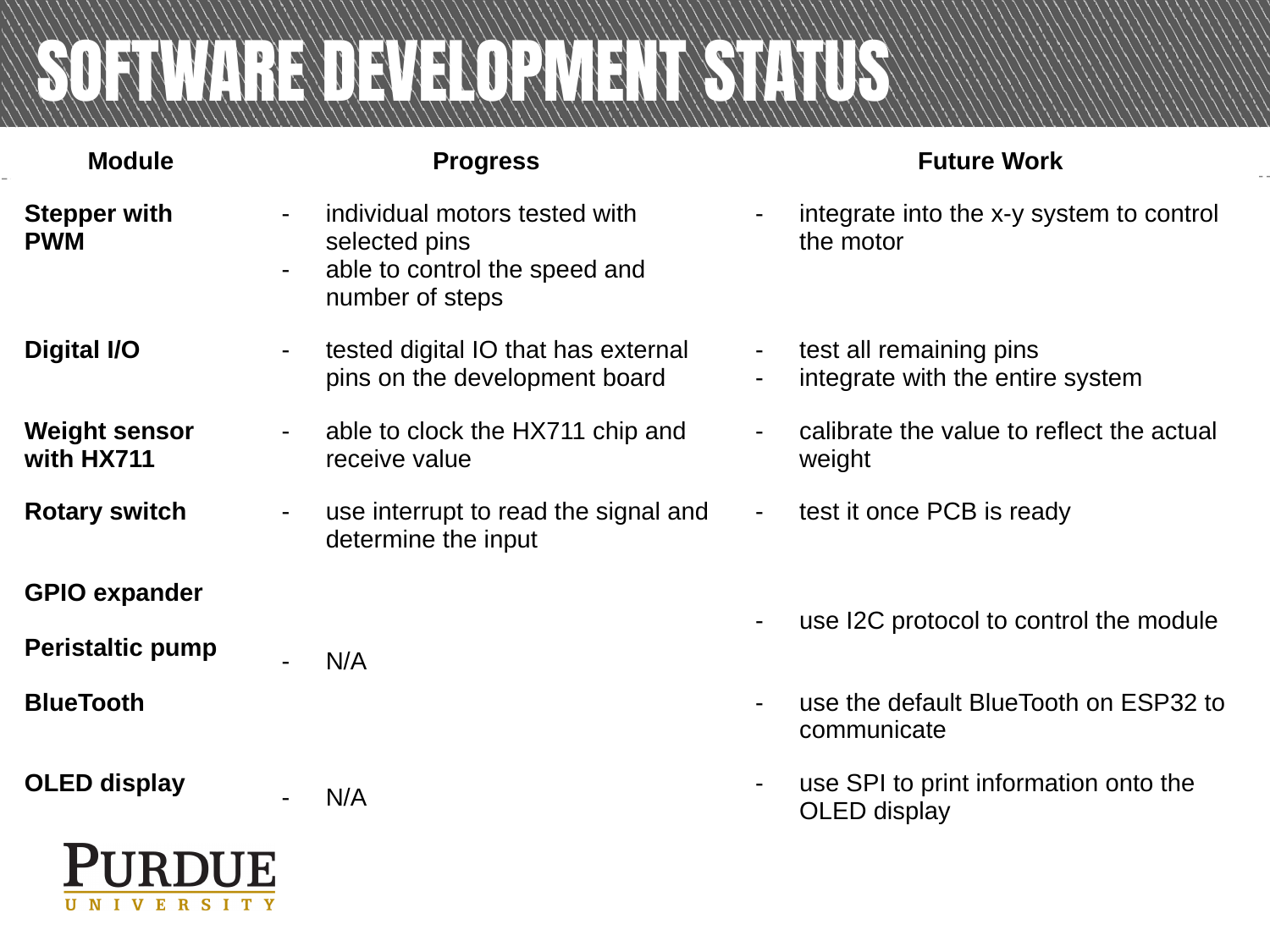

# SOFTWARE DEVELOPMENT STATUS
| Module | Progress | Future Work |
| --- | --- | --- |
| Stepper with PWM | individual motors tested with selected pins able to control the speed and number of steps | integrate into the x-y system to control the motor |
| Digital I/O | tested digital IO that has external pins on the development board | test all remaining pins integrate with the entire system |
| Weight sensor with HX711 | able to clock the HX711 chip and receive value | calibrate the value to reflect the actual weight |
| Rotary switch | use interrupt to read the signal and determine the input | test it once PCB is ready |
| GPIO expander | N/A | use I2C protocol to control the module |
| Peristaltic pump |  |  |
| BlueTooth |  | use the default BlueTooth on ESP32 to communicate |
| OLED display | N/A | use SPI to print information onto the OLED display |